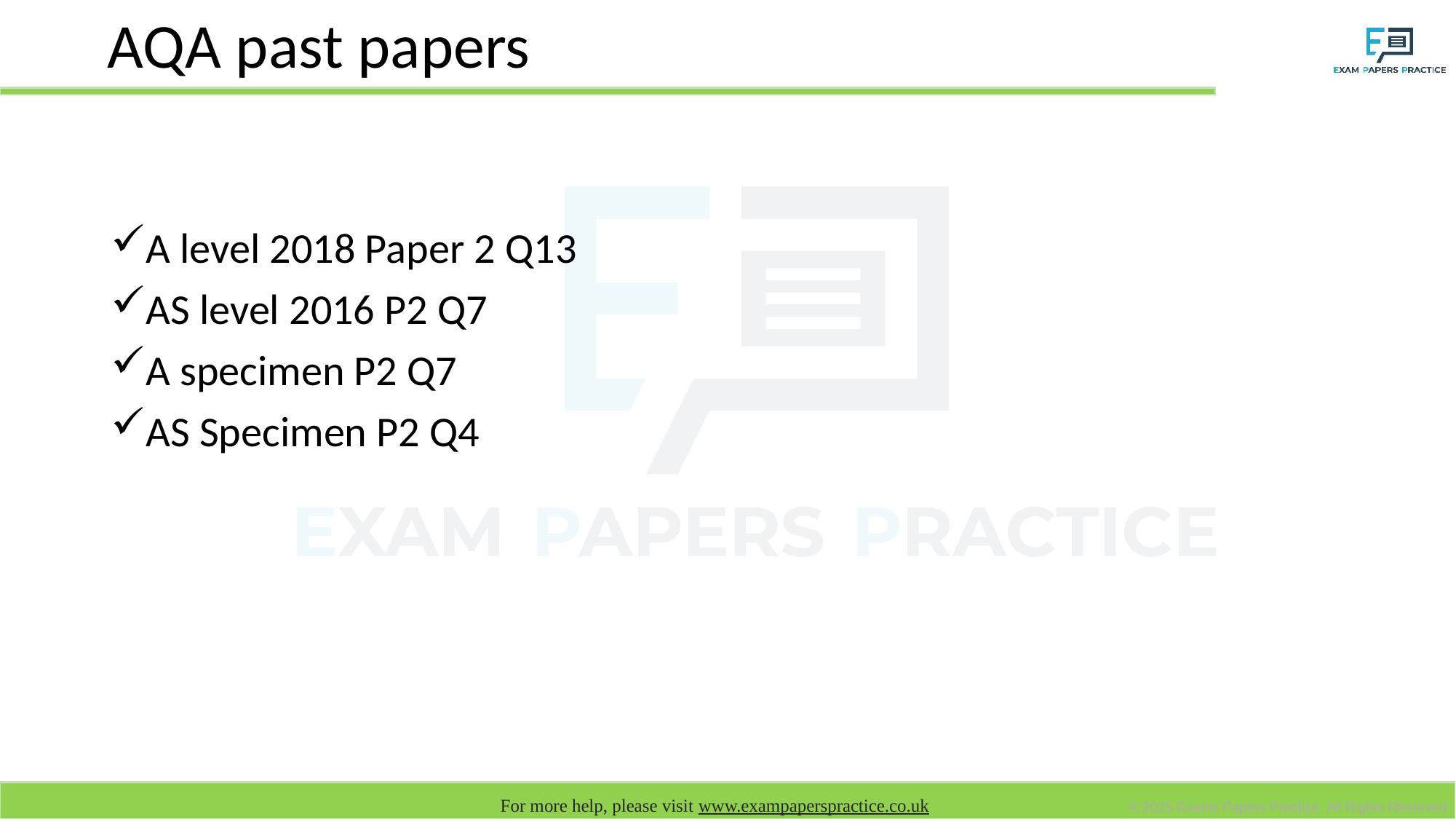

# AQA past papers
A level 2018 Paper 2 Q13
AS level 2016 P2 Q7
A specimen P2 Q7
AS Specimen P2 Q4